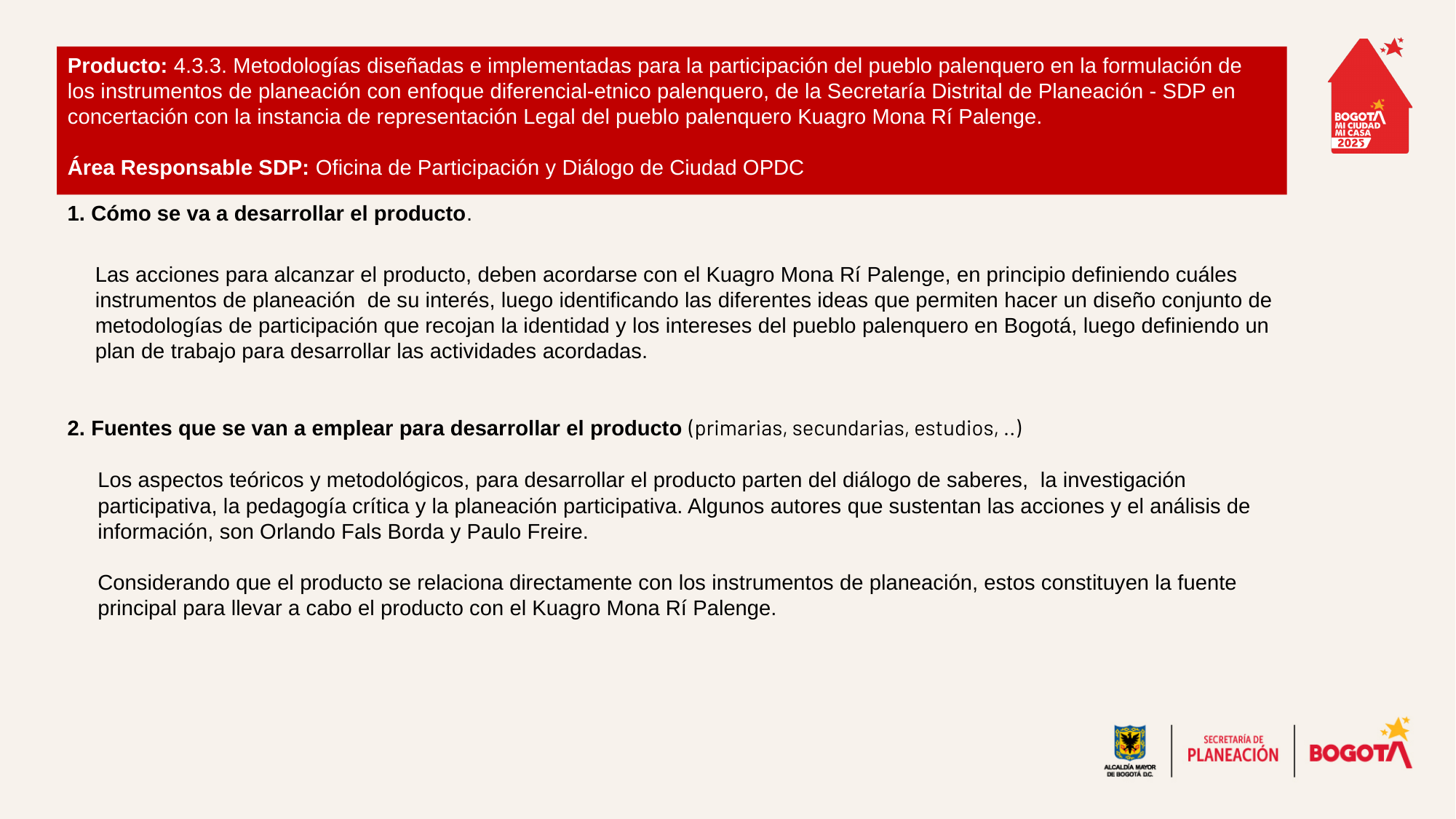

Producto: 4.3.3. Metodologías diseñadas e implementadas para la participación del pueblo palenquero en la formulación de los instrumentos de planeación con enfoque diferencial-etnico palenquero, de la Secretaría Distrital de Planeación - SDP en concertación con la instancia de representación Legal del pueblo palenquero Kuagro Mona Rí Palenge.

Área Responsable SDP: Oficina de Participación y Diálogo de Ciudad OPDC
1. Cómo se va a desarrollar el producto.
Las acciones para alcanzar el producto, deben acordarse con el Kuagro Mona Rí Palenge, en principio definiendo cuáles instrumentos de planeación  de su interés, luego identificando las diferentes ideas que permiten hacer un diseño conjunto de metodologías de participación que recojan la identidad y los intereses del pueblo palenquero en Bogotá, luego definiendo un plan de trabajo para desarrollar las actividades acordadas.
2. Fuentes que se van a emplear para desarrollar el producto (primarias, secundarias, estudios, ..)
Los aspectos teóricos y metodológicos, para desarrollar el producto parten del diálogo de saberes,  la investigación participativa, la pedagogía crítica y la planeación participativa. Algunos autores que sustentan las acciones y el análisis de información, son Orlando Fals Borda y Paulo Freire.

Considerando que el producto se relaciona directamente con los instrumentos de planeación, estos constituyen la fuente principal para llevar a cabo el producto con el Kuagro Mona Rí Palenge.